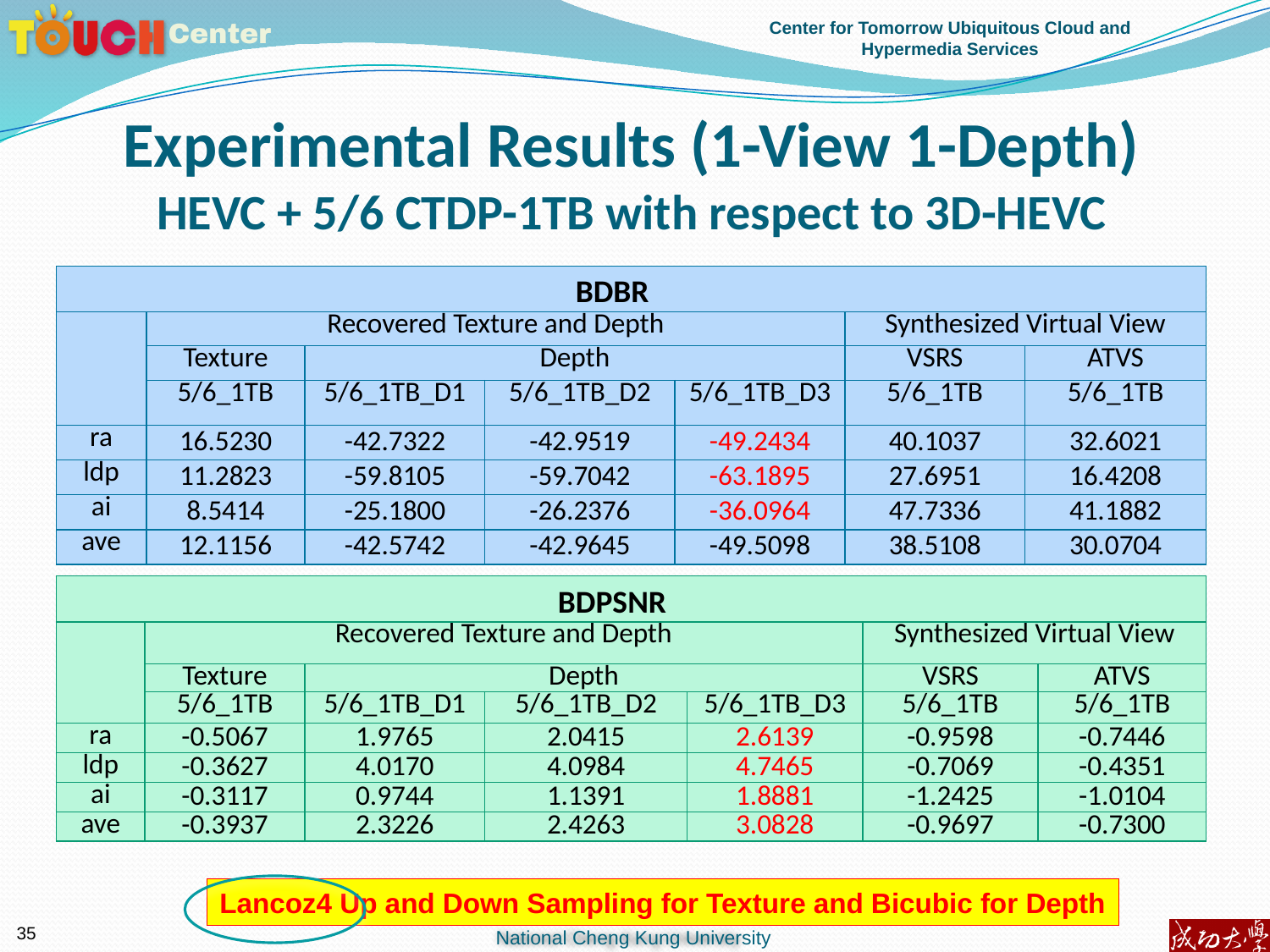

Experimental Results (1-View 1-Depth)
HEVC + 5/6 CTDP-1TB with respect to 3D-HEVC
| BDBR |  |  |  |  |  |  |
| --- | --- | --- | --- | --- | --- | --- |
|  | Recovered Texture and Depth |  |  |  | Synthesized Virtual View |  |
|  | Texture | Depth |  |  | VSRS | ATVS |
|  | 5/6\_1TB | 5/6\_1TB\_D1 | 5/6\_1TB\_D2 | 5/6\_1TB\_D3 | 5/6\_1TB | 5/6\_1TB |
| ra | 16.5230 | -42.7322 | -42.9519 | -49.2434 | 40.1037 | 32.6021 |
| ldp | 11.2823 | -59.8105 | -59.7042 | -63.1895 | 27.6951 | 16.4208 |
| ai | 8.5414 | -25.1800 | -26.2376 | -36.0964 | 47.7336 | 41.1882 |
| ave | 12.1156 | -42.5742 | -42.9645 | -49.5098 | 38.5108 | 30.0704 |
| BDPSNR |  |  |  |  |  |  |
| --- | --- | --- | --- | --- | --- | --- |
|  | Recovered Texture and Depth |  |  |  | Synthesized Virtual View |  |
|  | Texture | Depth |  |  | VSRS | ATVS |
|  | 5/6\_1TB | 5/6\_1TB\_D1 | 5/6\_1TB\_D2 | 5/6\_1TB\_D3 | 5/6\_1TB | 5/6\_1TB |
| ra | -0.5067 | 1.9765 | 2.0415 | 2.6139 | -0.9598 | -0.7446 |
| ldp | -0.3627 | 4.0170 | 4.0984 | 4.7465 | -0.7069 | -0.4351 |
| ai | -0.3117 | 0.9744 | 1.1391 | 1.8881 | -1.2425 | -1.0104 |
| ave | -0.3937 | 2.3226 | 2.4263 | 3.0828 | -0.9697 | -0.7300 |

Lancoz4 Up and Down Sampling for Texture and Bicubic for Depth